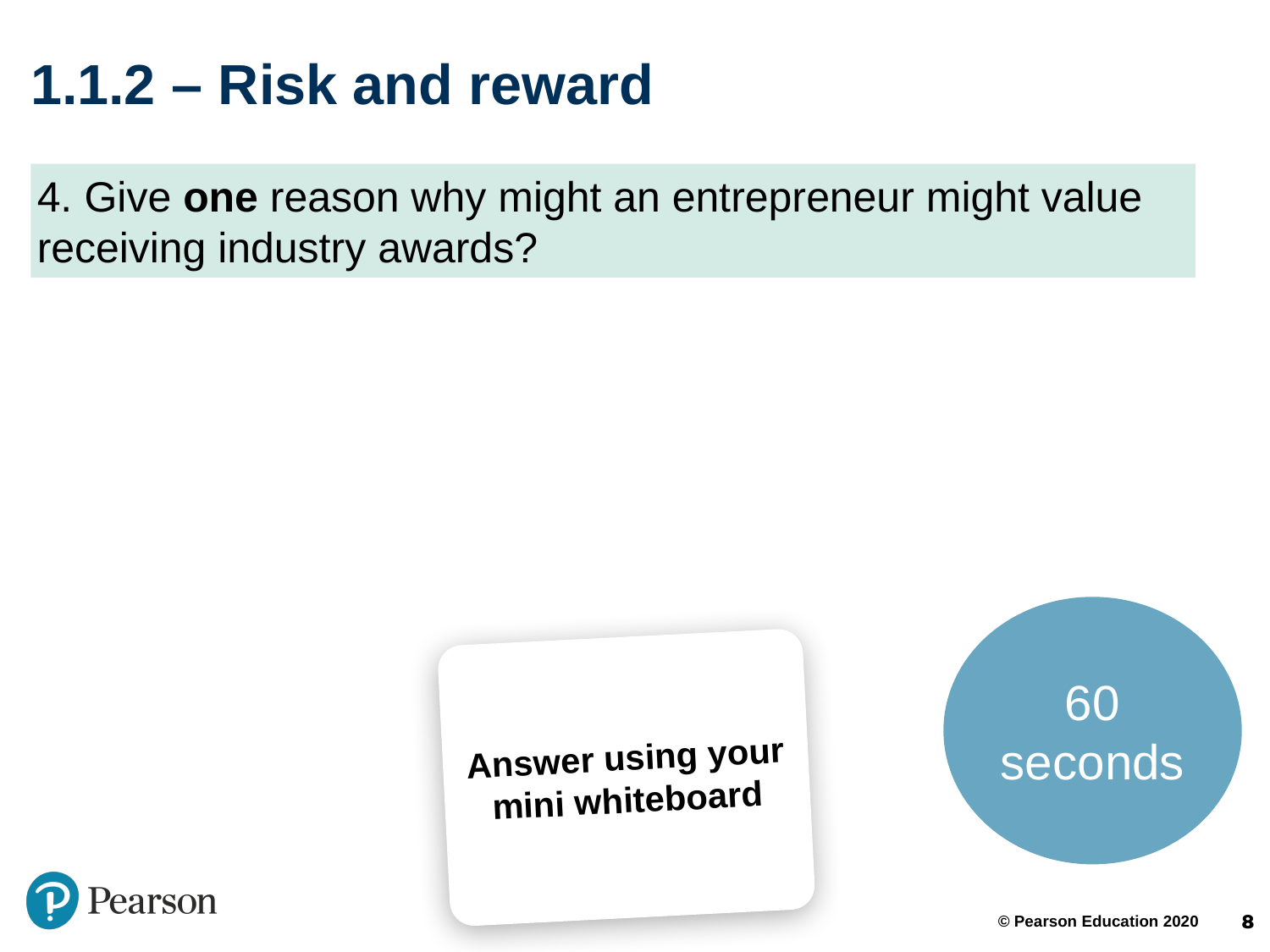

# 1.1.2 – Risk and reward
4. Give one reason why might an entrepreneur might value receiving industry awards?

60 seconds

Answer using your mini whiteboard

8